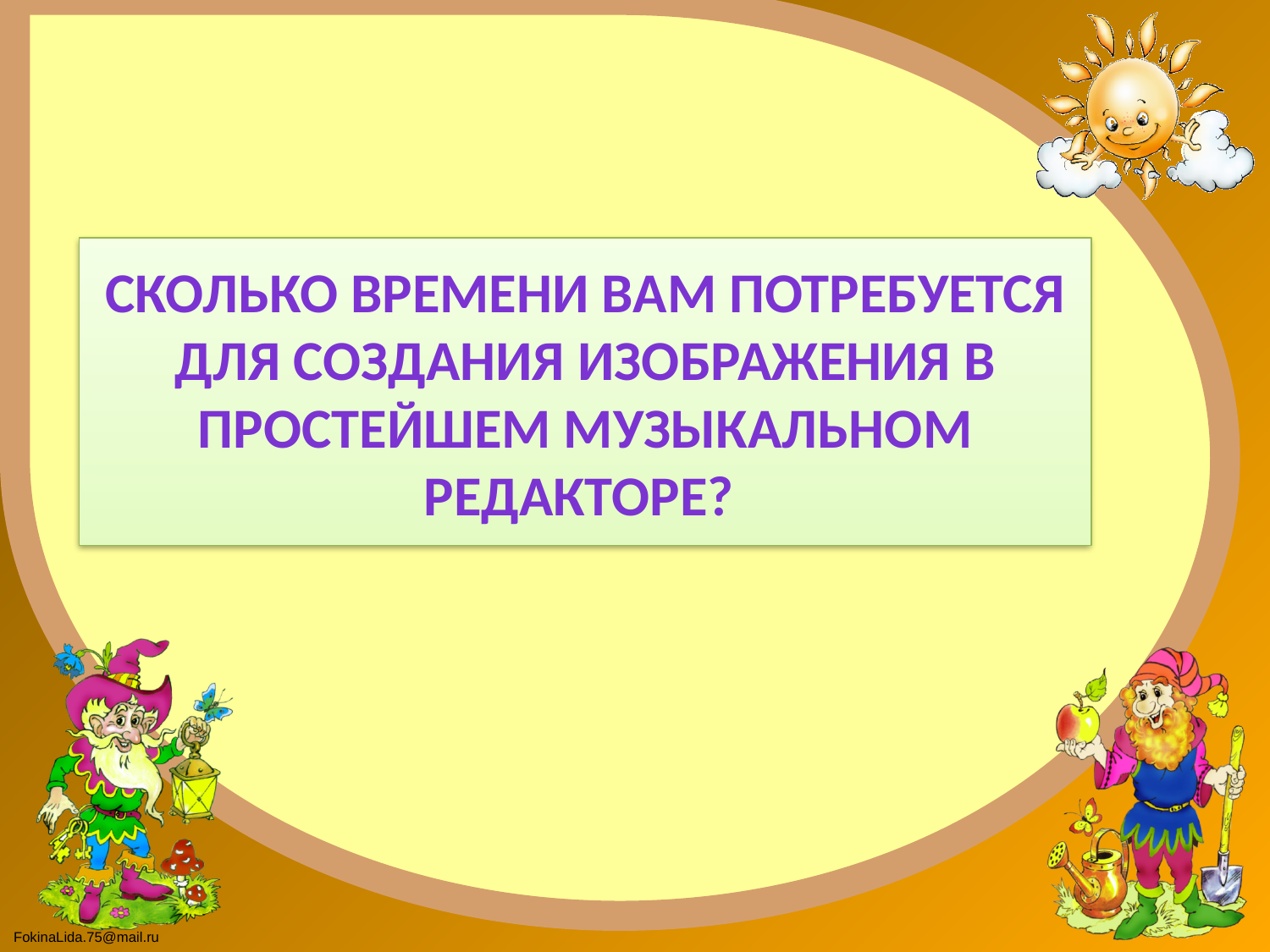

Сколько времени вам потребуется для создания изображения в простейшем музыкальном редакторе?